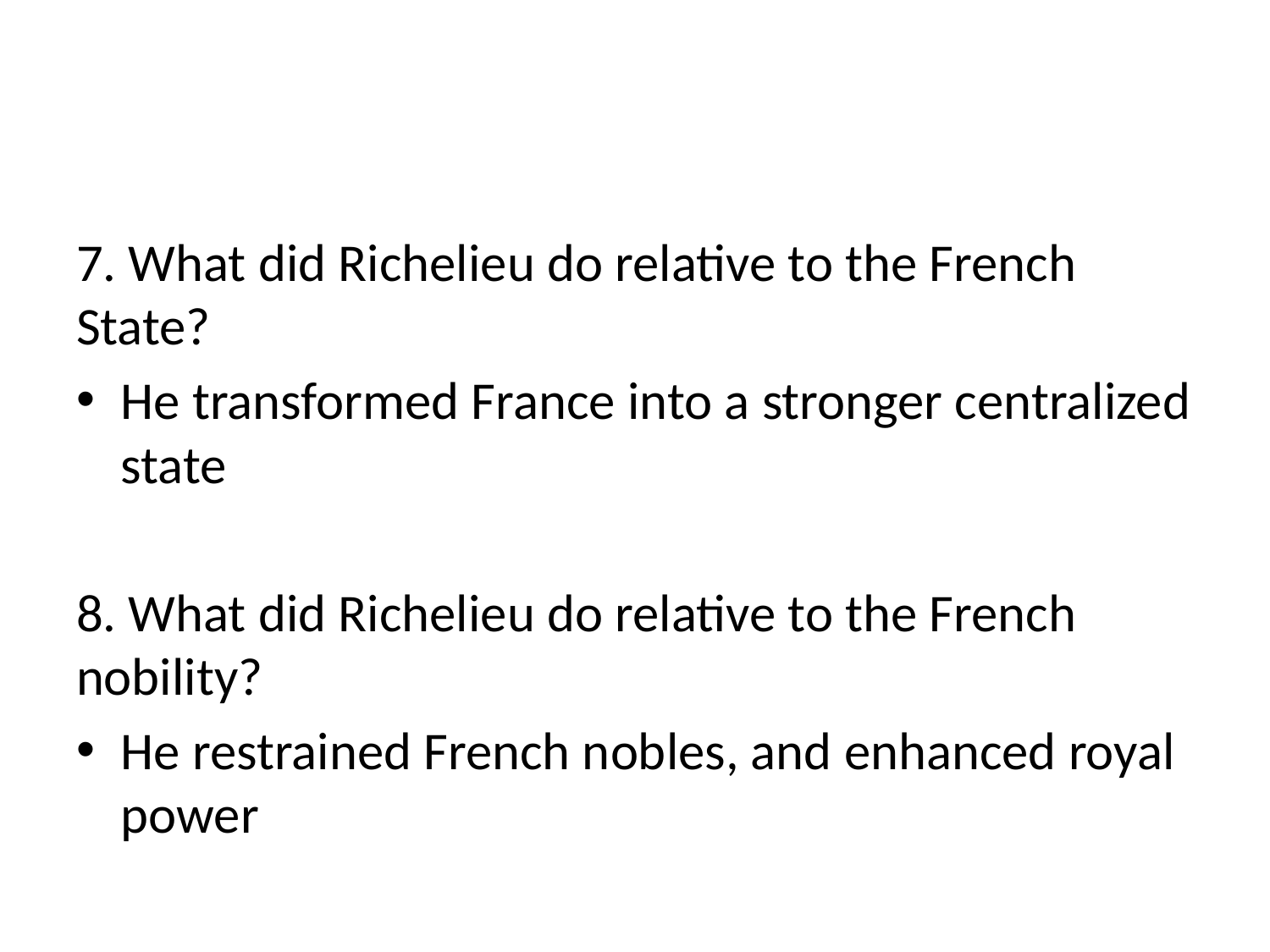

#
7. What did Richelieu do relative to the French State?
He transformed France into a stronger centralized state

8. What did Richelieu do relative to the French nobility?
He restrained French nobles, and enhanced royal power